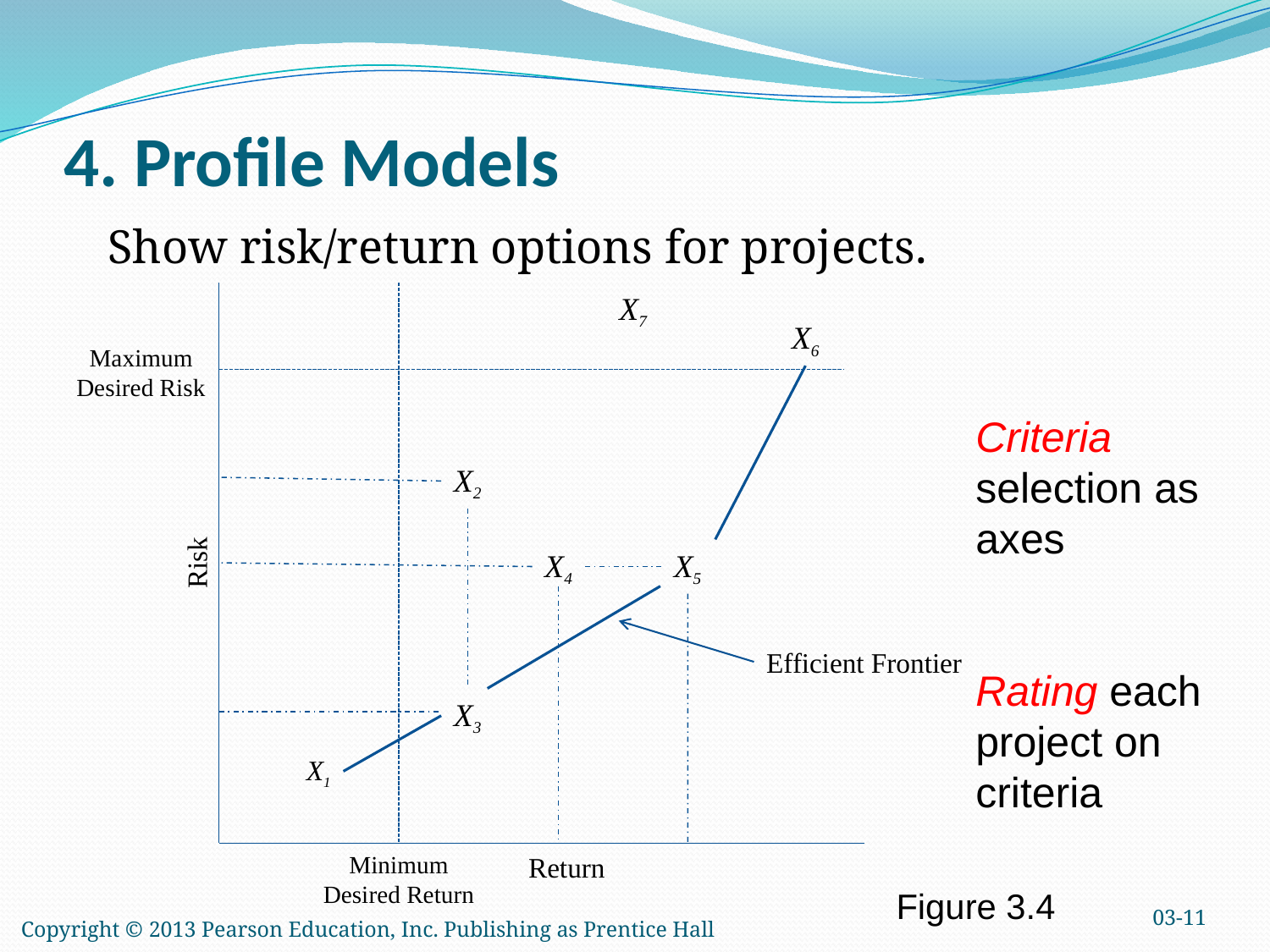

# 4. Profile Models
Show risk/return options for projects.
X7
X6
Maximum
Desired Risk
X2
X4
X5
Risk
Efficient Frontier
X3
X1
Minimum
Desired Return
Return
Criteria selection as axes

Rating each project on criteria

Figure 3.4
03-11